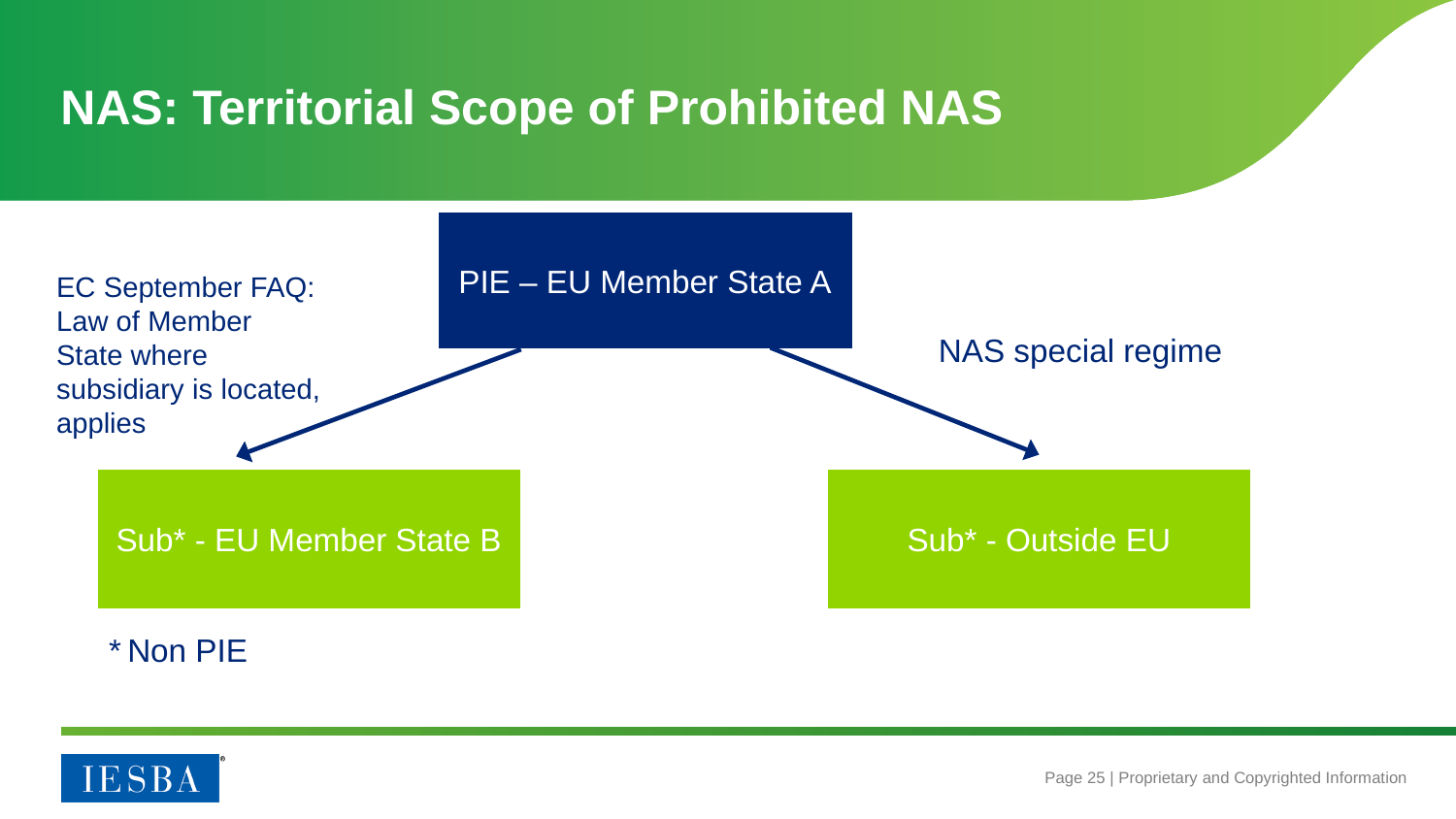

# NAS: Territorial Scope of Prohibited NAS
PIE – EU Member State A
EC September FAQ: Law of Member State where subsidiary is located, applies
NAS special regime
Sub* - Outside EU
Sub* - EU Member State B
* Non PIE